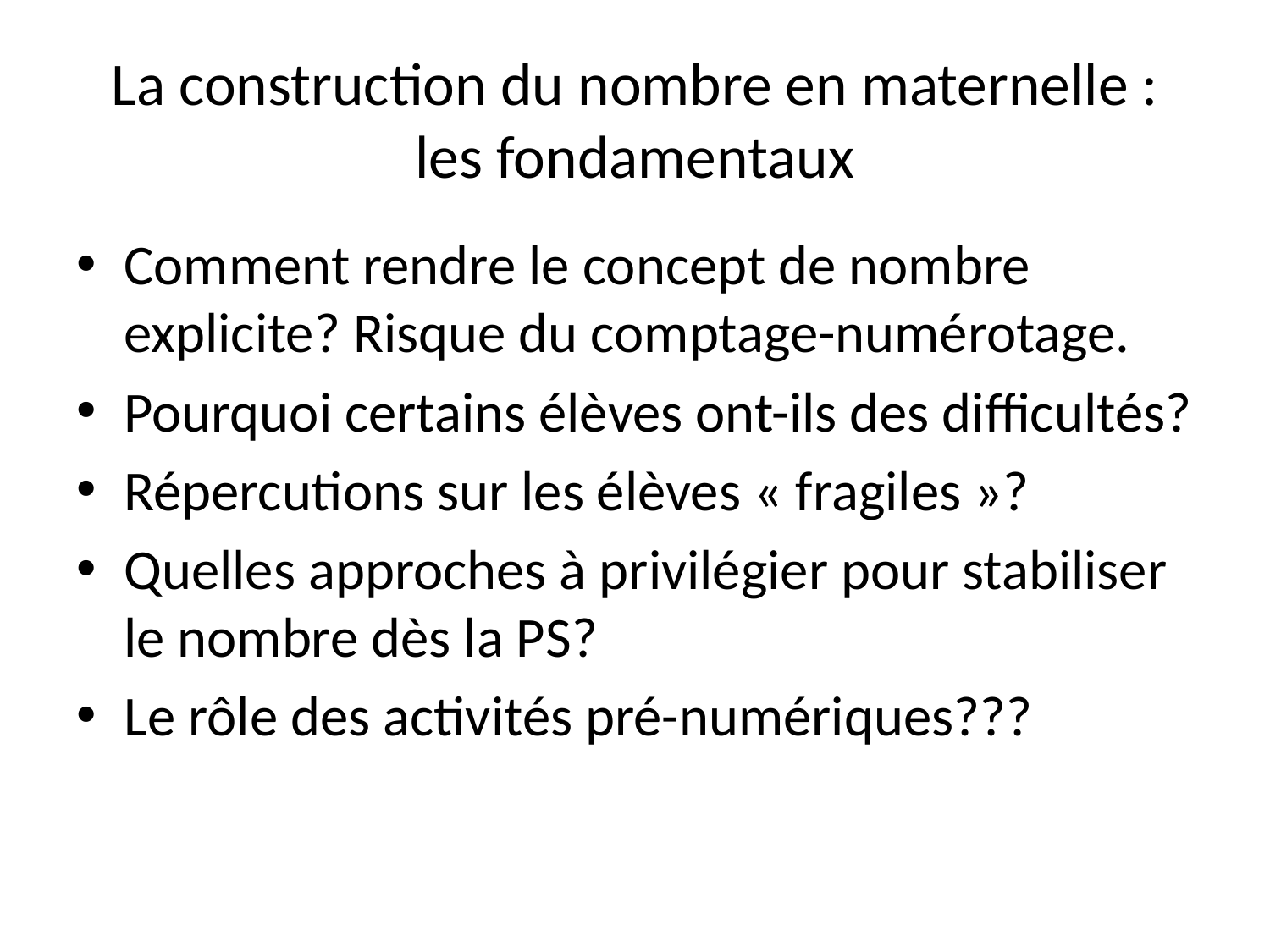

# La construction du nombre en maternelle : les fondamentaux
Comment rendre le concept de nombre explicite? Risque du comptage-numérotage.
Pourquoi certains élèves ont-ils des difficultés?
Répercutions sur les élèves « fragiles »?
Quelles approches à privilégier pour stabiliser le nombre dès la PS?
Le rôle des activités pré-numériques???